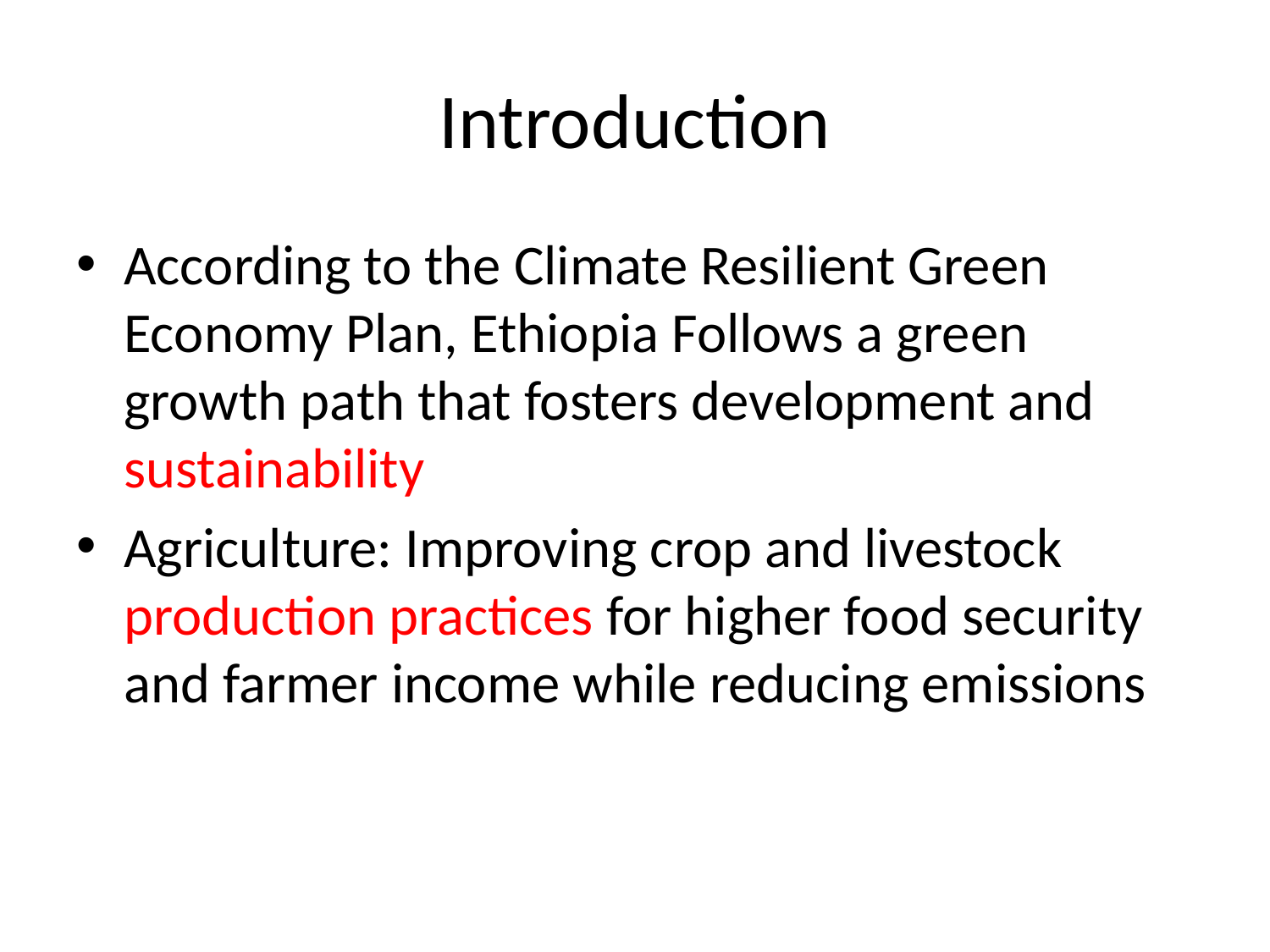

# Introduction
According to the Climate Resilient Green Economy Plan, Ethiopia Follows a green growth path that fosters development and sustainability
Agriculture: Improving crop and livestock production practices for higher food security and farmer income while reducing emissions